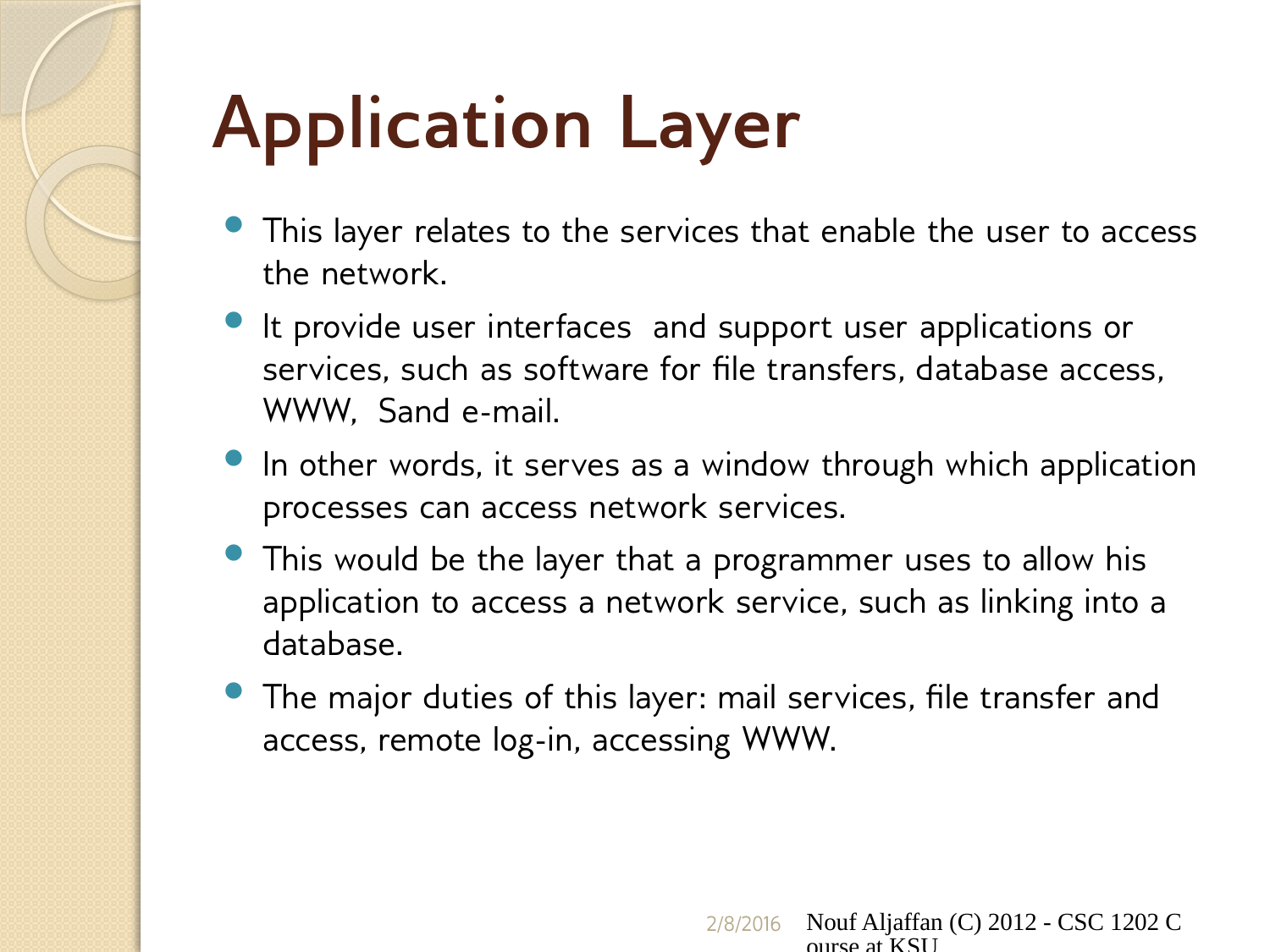

# Application Layer
This layer relates to the services that enable the user to access the network.
It provide user interfaces  and support user applications or services, such as software for file transfers, database access,  WWW,  Sand e-mail.
In other words, it serves as a window through which application processes can access network services.
This would be the layer that a programmer uses to allow his application to access a network service, such as linking into a database.
The major duties of this layer: mail services, file transfer and access, remote log-in, accessing WWW.
2/8/2016
Nouf Aljaffan (C) 2012 - CSC 1202 Course at KSU